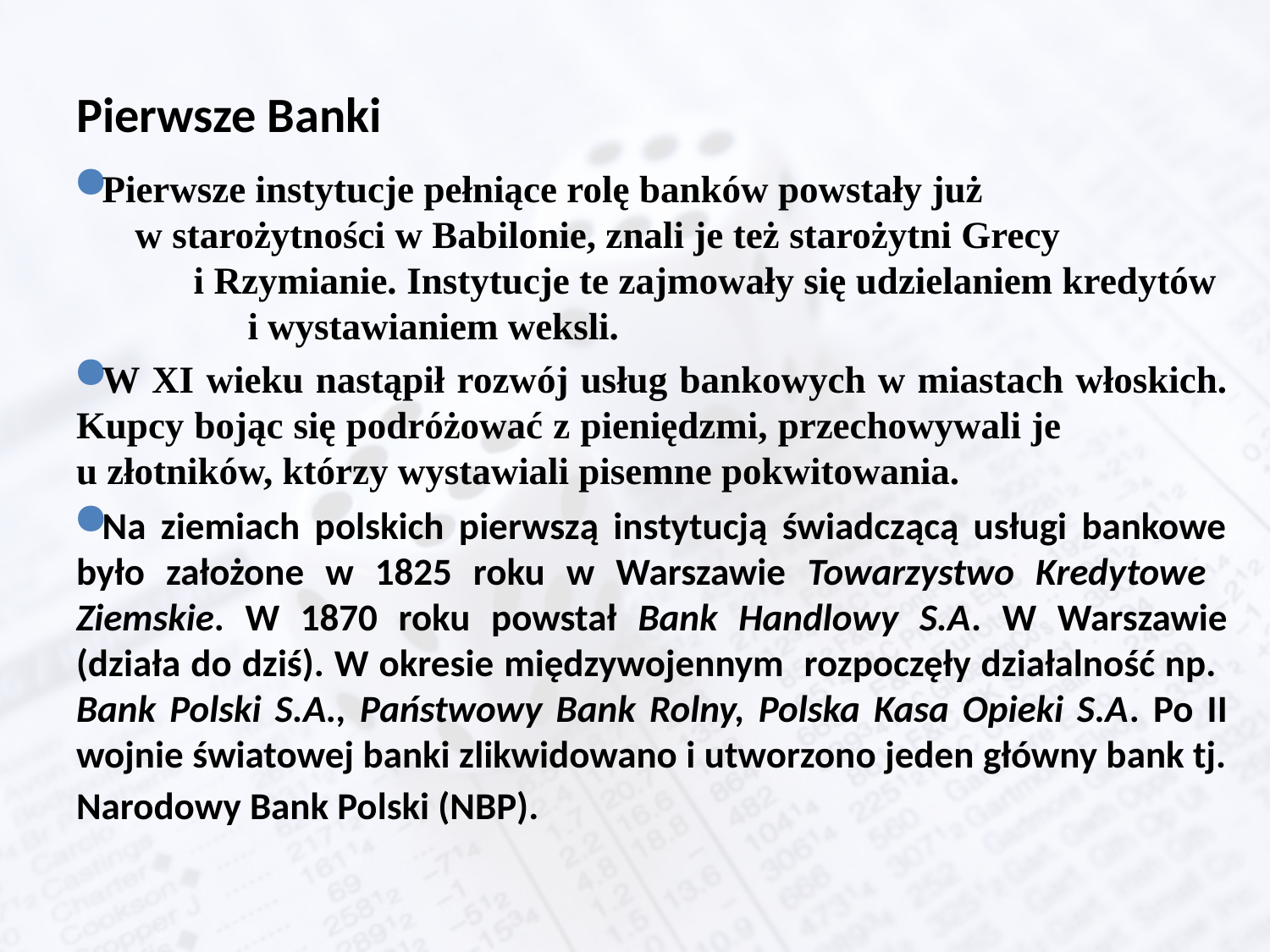

# Pierwsze Banki
Pierwsze instytucje pełniące rolę banków powstały już                                w starożytności w Babilonie, znali je też starożytni Grecy                              i Rzymianie. Instytucje te zajmowały się udzielaniem kredytów                    i wystawianiem weksli.
W XI wieku nastąpił rozwój usług bankowych w miastach włoskich. Kupcy bojąc się podróżować z pieniędzmi, przechowywali je                 u złotników, którzy wystawiali pisemne pokwitowania.
Na ziemiach polskich pierwszą instytucją świadczącą usługi bankowe było założone w 1825 roku w Warszawie Towarzystwo Kredytowe  Ziemskie. W 1870 roku powstał Bank Handlowy S.A. W Warszawie (działa do dziś). W okresie międzywojennym  rozpoczęły działalność np.  Bank Polski S.A., Państwowy Bank Rolny, Polska Kasa Opieki S.A. Po II wojnie światowej banki zlikwidowano i utworzono jeden główny bank tj. Narodowy Bank Polski (NBP).